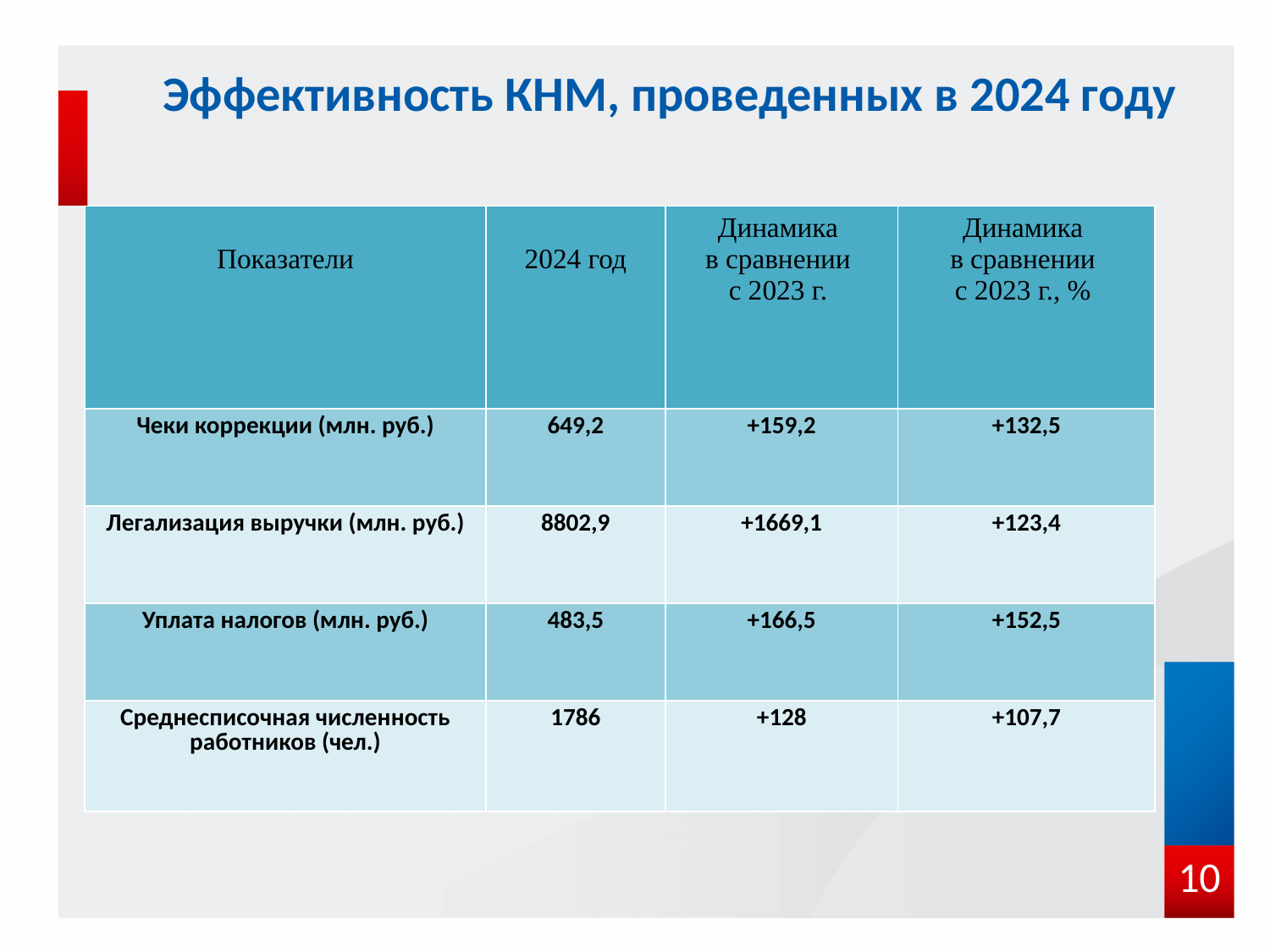

Эффективность КНМ, проведенных в 2024 году
| Показатели | 2024 год | Динамика в сравнении с 2023 г. | Динамика в сравнении с 2023 г., % |
| --- | --- | --- | --- |
| Чеки коррекции (млн. руб.) | 649,2 | +159,2 | +132,5 |
| Легализация выручки (млн. руб.) | 8802,9 | +1669,1 | +123,4 |
| Уплата налогов (млн. руб.) | 483,5 | +166,5 | +152,5 |
| Среднесписочная численность работников (чел.) | 1786 | +128 | +107,7 |
10